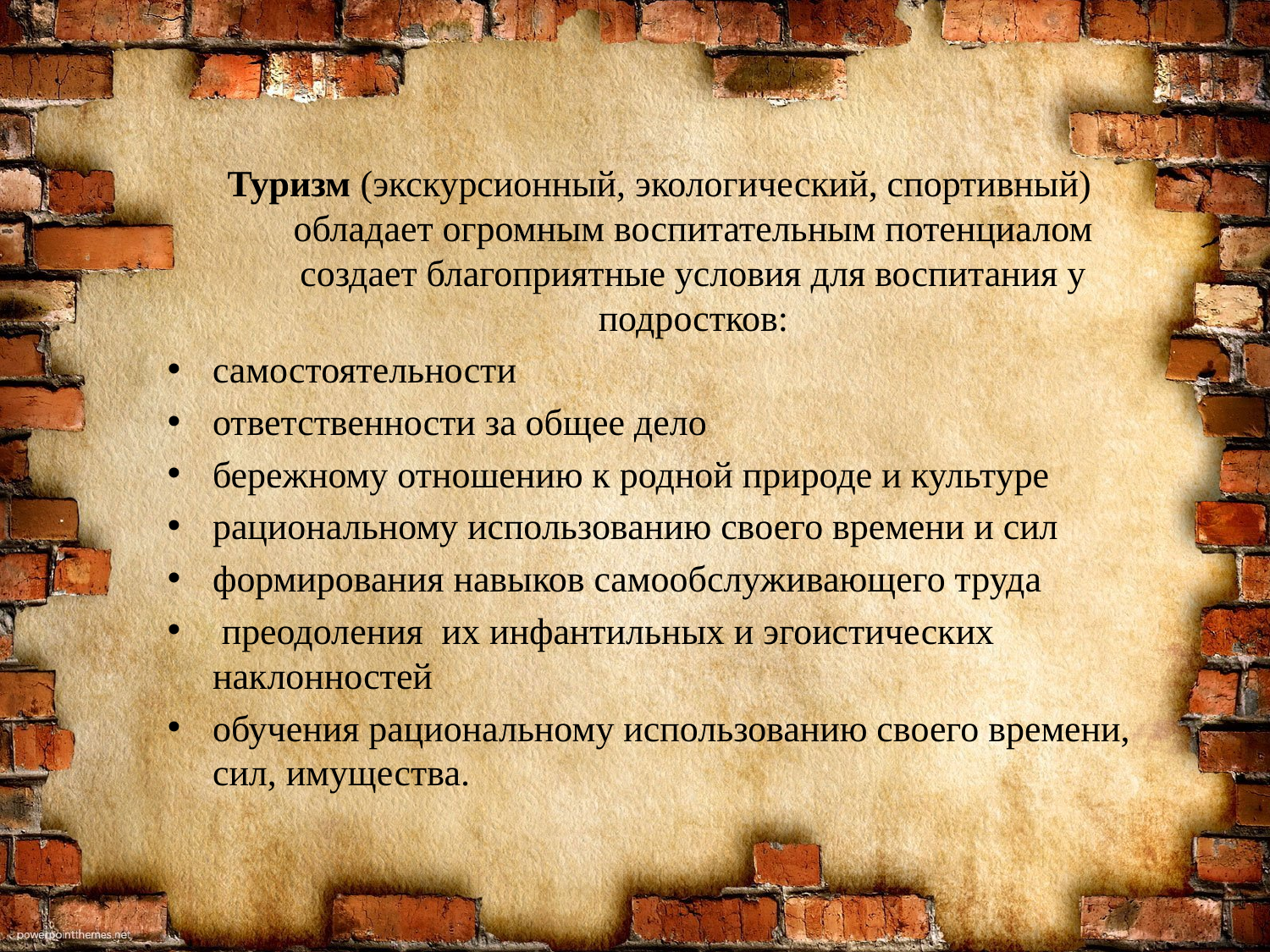

Туризм (экскурсионный, экологический, спортивный) обладает огромным воспитательным потенциалом создает благоприятные условия для воспитания у подростков:
самостоятельности
ответственности за общее дело
бережному отношению к родной природе и культуре
рациональному использованию своего времени и сил
формирования навыков самообслуживающего труда
 преодоления  их инфантильных и эгоистических наклонностей
обучения рациональному использованию своего времени, сил, имущества.